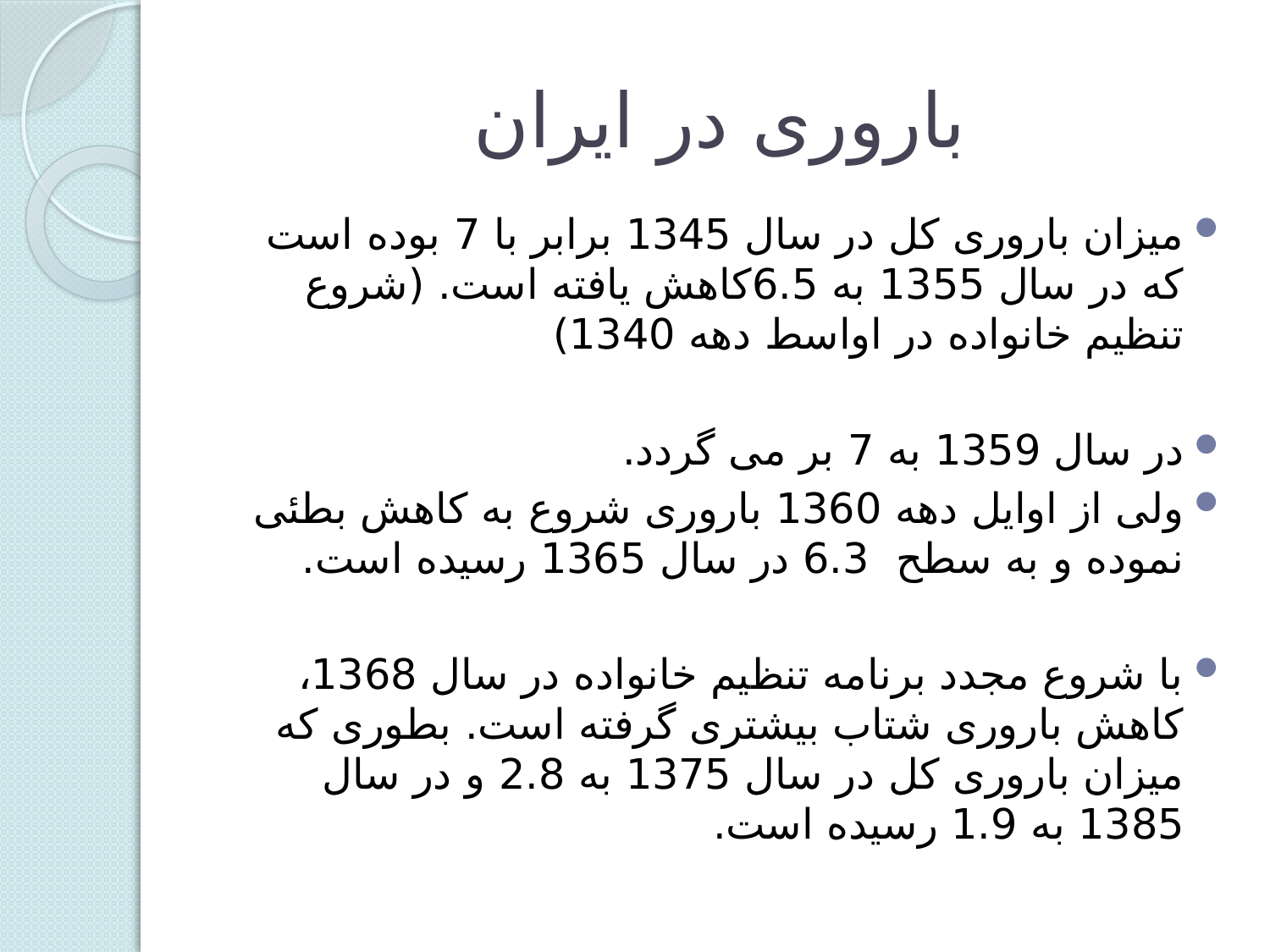

# باروری در ایران
میزان باروری کل در سال 1345 برابر با 7 بوده است که در سال 1355 به 6.5کاهش یافته است. (شروع تنظیم خانواده در اواسط دهه 1340)

در سال 1359 به 7 بر می گردد.
ولی از اوایل دهه 1360 باروری شروع به کاهش بطئی نموده و به سطح  6.3 در سال 1365 رسیده است.

با شروع مجدد برنامه تنظیم خانواده در سال 1368، کاهش باروری شتاب بیشتری گرفته است. بطوری که میزان باروری کل در سال 1375 به 2.8 و در سال 1385 به 1.9 رسیده است.